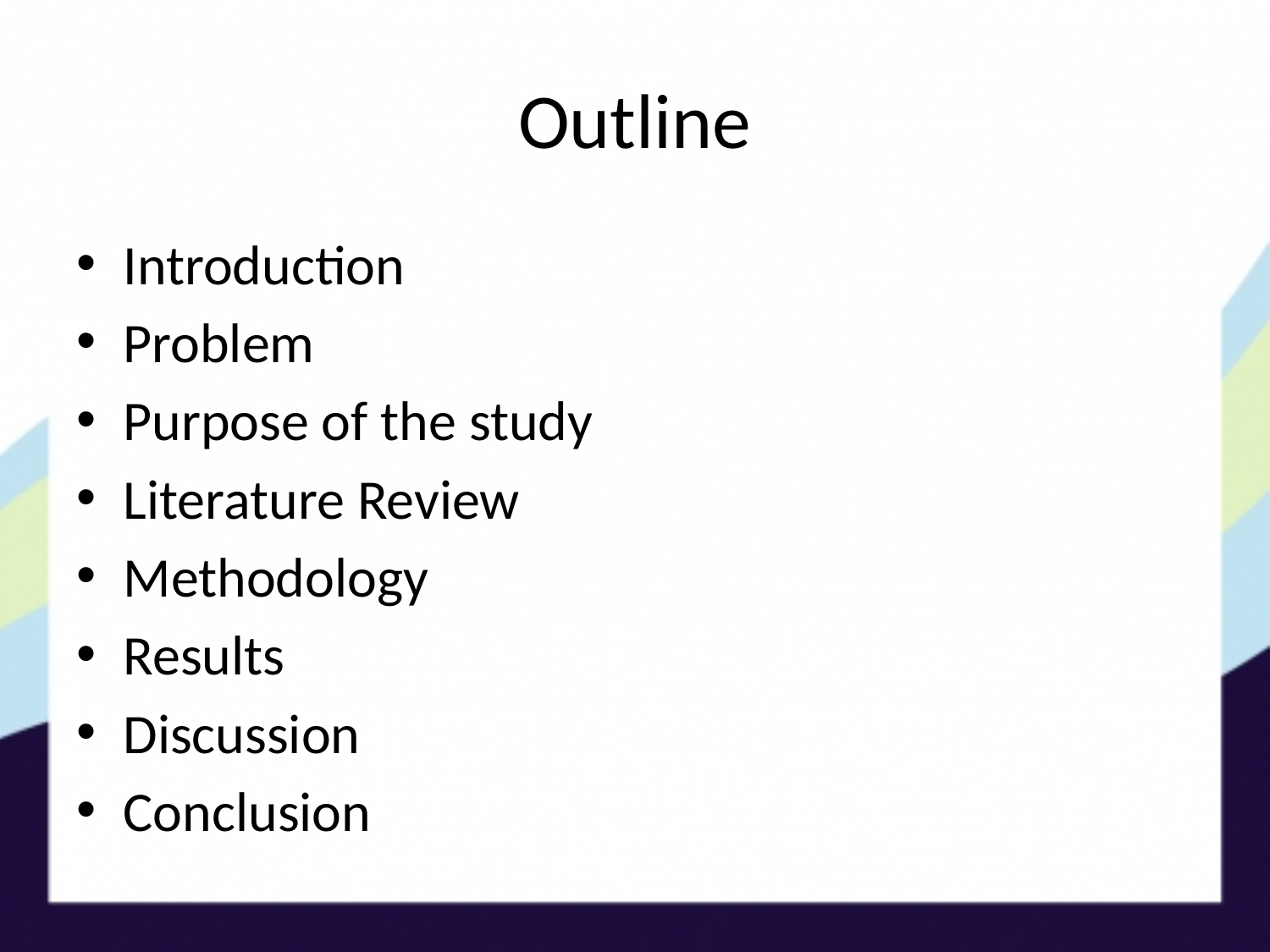

# Outline
Introduction
Problem
Purpose of the study
Literature Review
Methodology
Results
Discussion
Conclusion